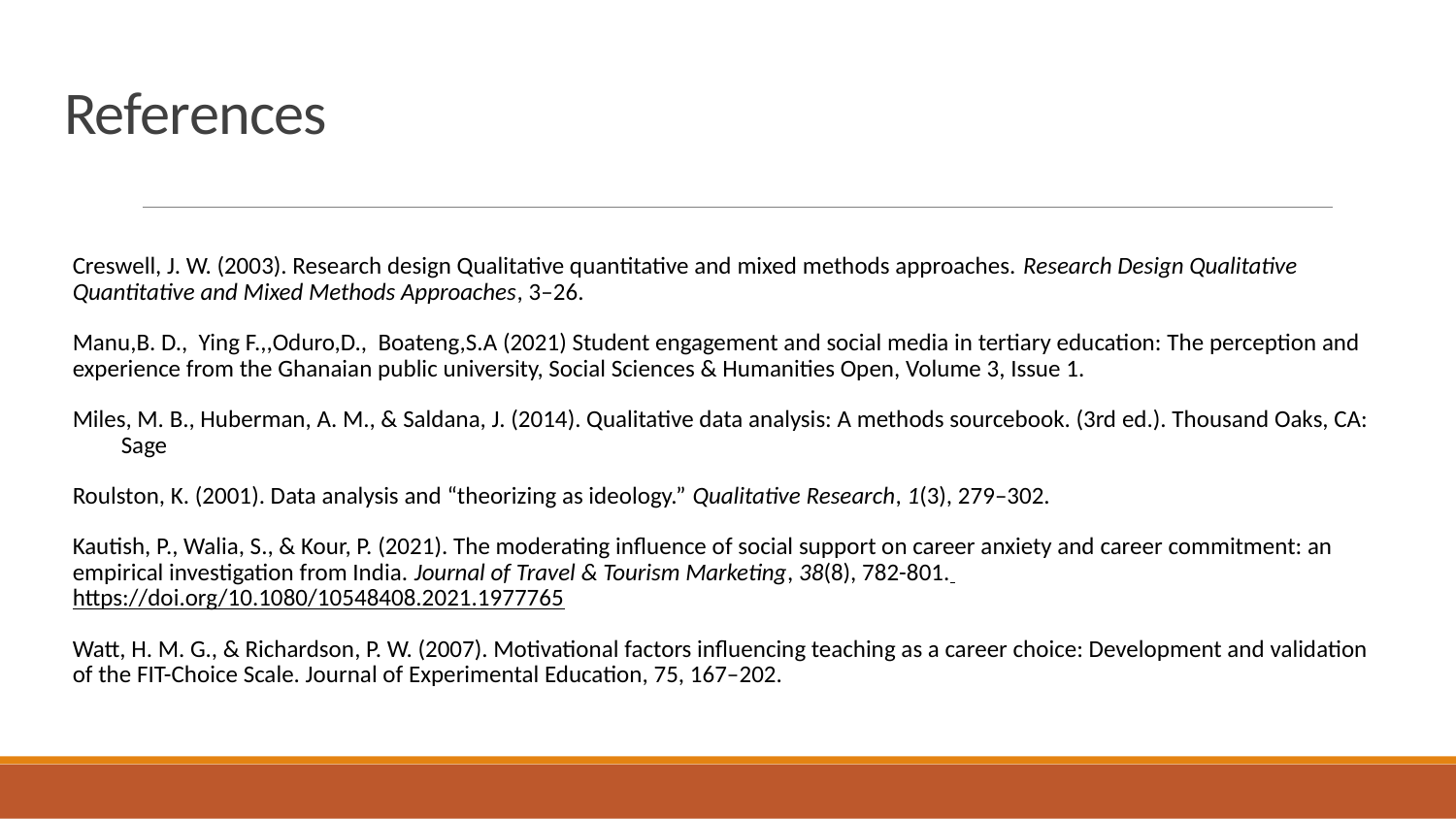

# References
Creswell, J. W. (2003). Research design Qualitative quantitative and mixed methods approaches. Research Design Qualitative Quantitative and Mixed Methods Approaches, 3–26.
Manu,B. D.,  Ying F.,,Oduro,D.,  Boateng,S.A (2021) Student engagement and social media in tertiary education: The perception and experience from the Ghanaian public university, Social Sciences & Humanities Open, Volume 3, Issue 1.
Miles, M. B., Huberman, A. M., & Saldana, J. (2014). Qualitative data analysis: A methods sourcebook. (3rd ed.). Thousand Oaks, CA: Sage
Roulston, K. (2001). Data analysis and “theorizing as ideology.” Qualitative Research, 1(3), 279–302.
Kautish, P., Walia, S., & Kour, P. (2021). The moderating influence of social support on career anxiety and career commitment: an empirical investigation from India. Journal of Travel & Tourism Marketing, 38(8), 782-801. https://doi.org/10.1080/10548408.2021.1977765
Watt, H. M. G., & Richardson, P. W. (2007). Motivational factors influencing teaching as a career choice: Development and validation of the FIT-Choice Scale. Journal of Experimental Education, 75, 167–202.